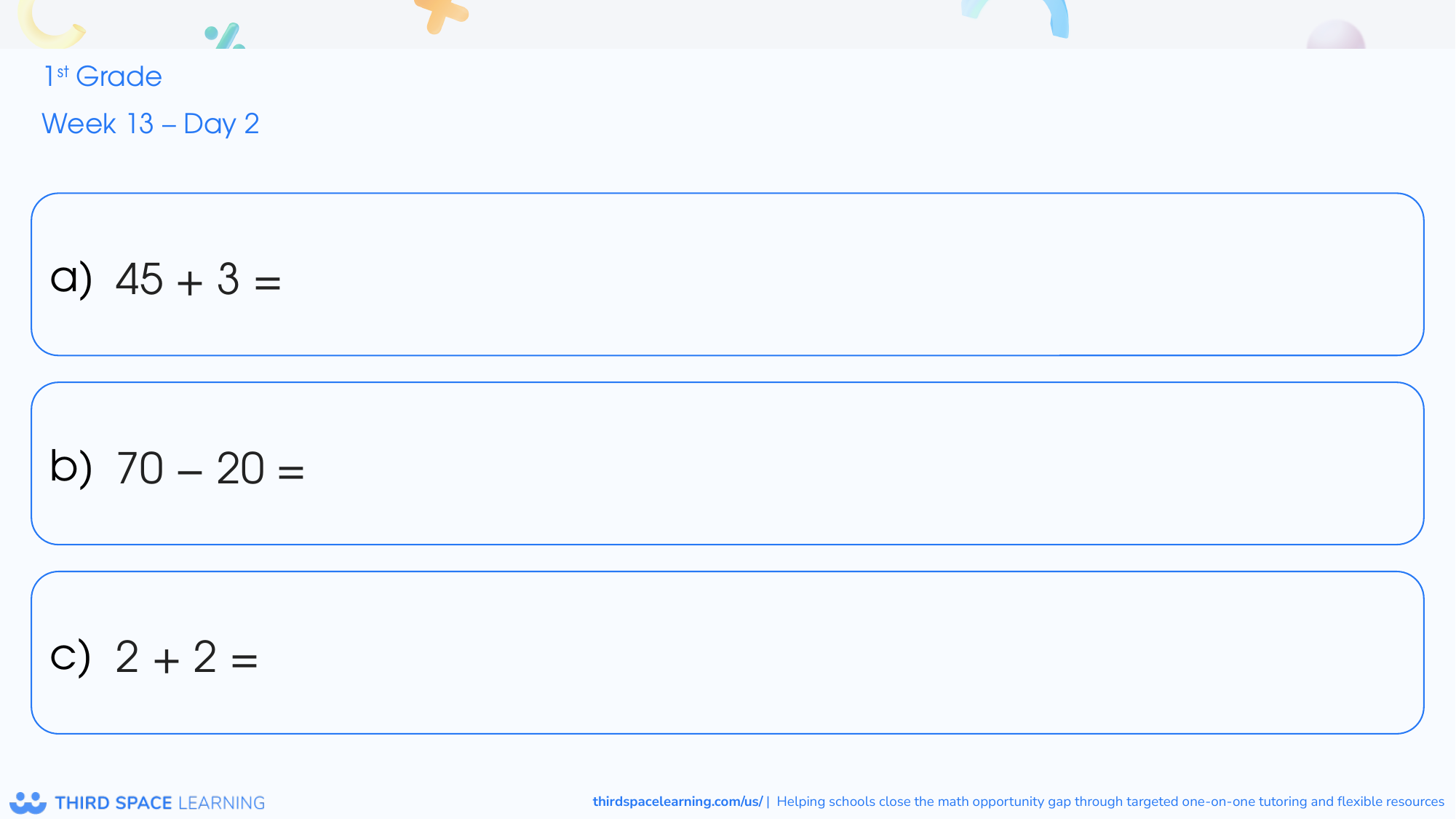

1st Grade
Week 13 – Day 2
45 + 3 =
70 − 20 =
2 + 2 =